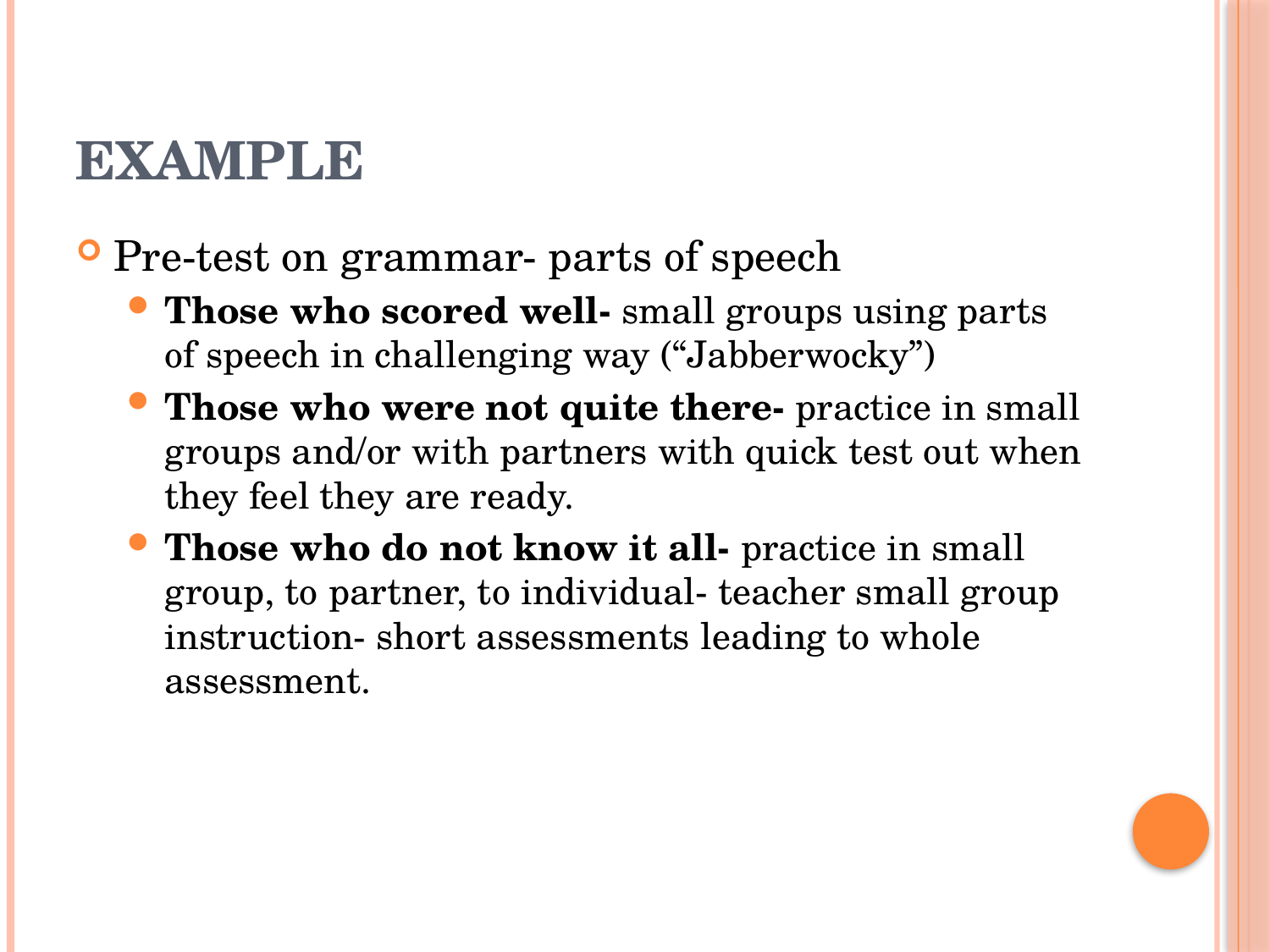

# Example
Pre-test on grammar- parts of speech
Those who scored well- small groups using parts of speech in challenging way (“Jabberwocky”)
Those who were not quite there- practice in small groups and/or with partners with quick test out when they feel they are ready.
Those who do not know it all- practice in small group, to partner, to individual- teacher small group instruction- short assessments leading to whole assessment.